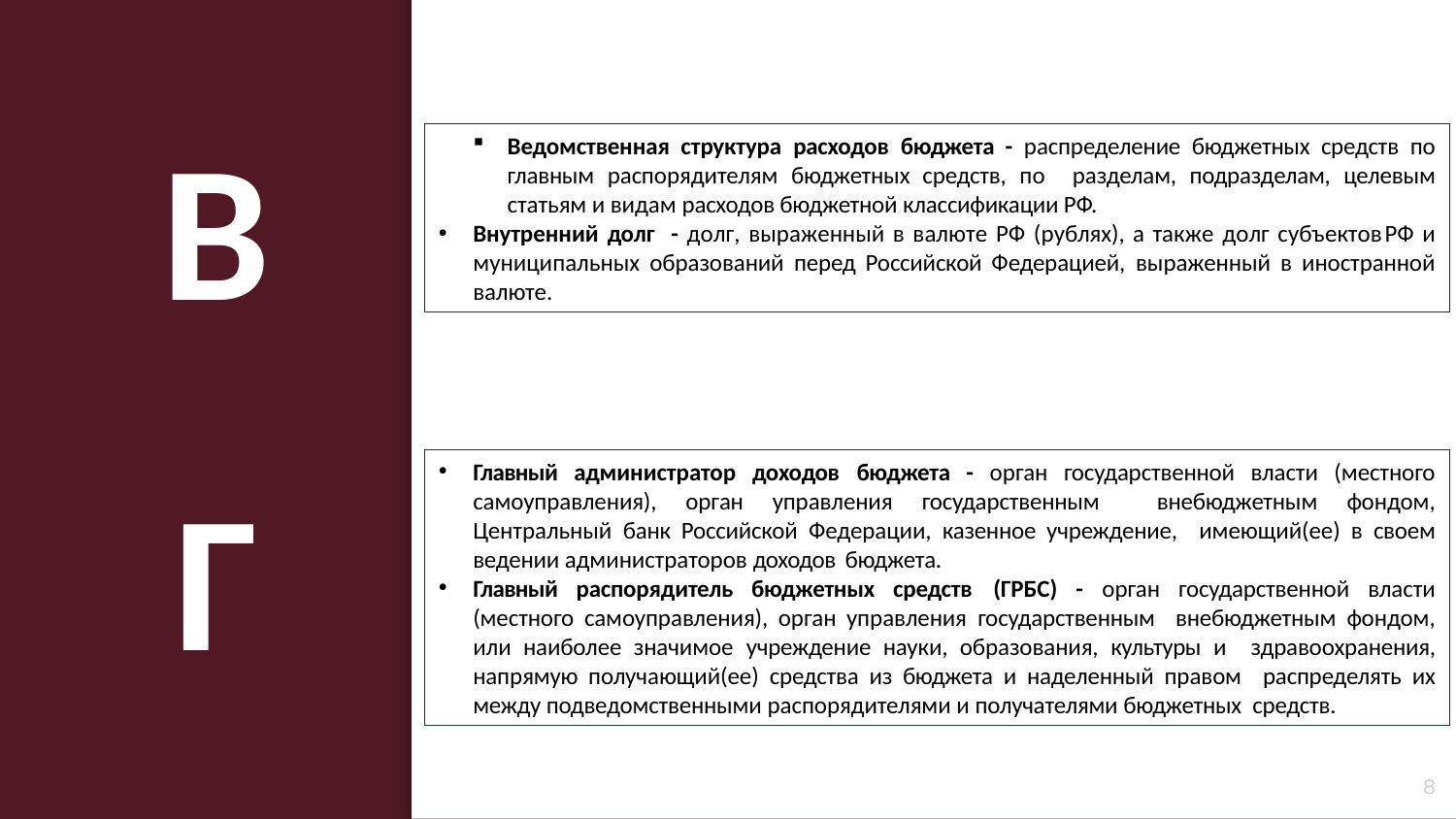

В
Ведомственная структура расходов бюджета - распределение бюджетных средств по главным распорядителям бюджетных средств, по  разделам, подразделам, целевым статьям и видам расходов бюджетной классификации РФ.
Внутренний долг  - долг, выраженный в валюте РФ (рублях), а также долг субъектов	РФ и муниципальных образований перед Российской Федерацией, выраженный в иностранной валюте.
Г
Главный администратор доходов бюджета - орган государственной власти (местного самоуправления), орган управления государственным  внебюджетным фондом, Центральный банк Российской Федерации, казенное учреждение,  имеющий(ее) в своем ведении администраторов доходов бюджета.
Главный распорядитель бюджетных средств (ГРБС) - орган государственной власти (местного самоуправления), орган управления государственным  внебюджетным фондом, или наиболее значимое учреждение науки, образования, культуры и  здравоохранения, напрямую получающий(ее) средства из бюджета и наделенный правом  распределять их между подведомственными распорядителями и получателями бюджетных  средств.
8